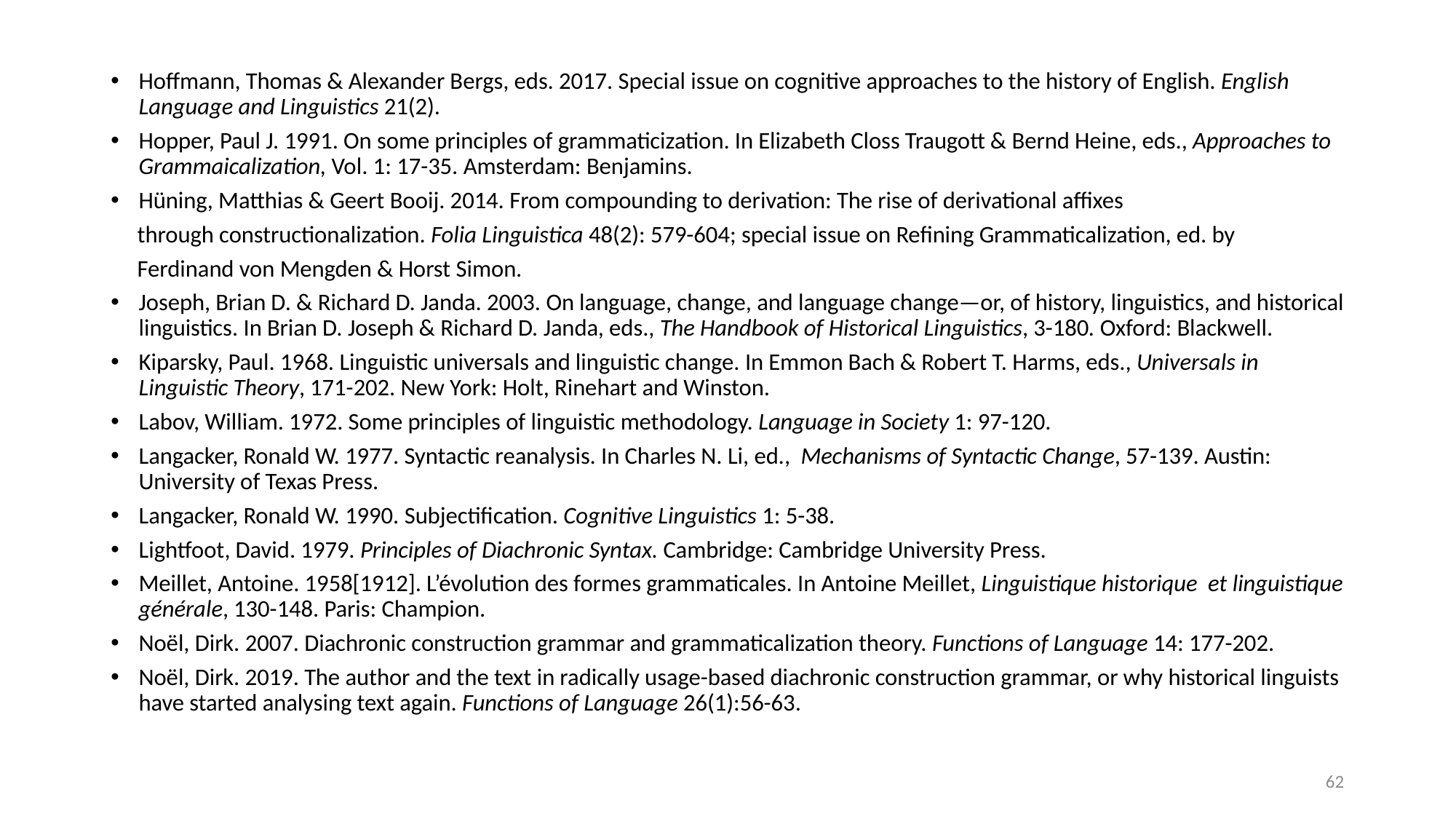

Hoffmann, Thomas & Alexander Bergs, eds. 2017. Special issue on cognitive approaches to the history of English. English Language and Linguistics 21(2).
Hopper, Paul J. 1991. On some principles of grammaticization. In Elizabeth Closs Traugott & Bernd Heine, eds., Approaches to Grammaicalization, Vol. 1: 17-35. Amsterdam: Benjamins.
Hüning, Matthias & Geert Booij. 2014. From compounding to derivation: The rise of derivational affixes
     through constructionalization. Folia Linguistica 48(2): 579-604; special issue on Refining Grammaticalization, ed. by
     Ferdinand von Mengden & Horst Simon.
Joseph, Brian D. & Richard D. Janda. 2003. On language, change, and language change—or, of history, linguistics, and historical linguistics. In Brian D. Joseph & Richard D. Janda, eds., The Handbook of Historical Linguistics, 3-180. Oxford: Blackwell.
Kiparsky, Paul. 1968. Linguistic universals and linguistic change. In Emmon Bach & Robert T. Harms, eds., Universals in Linguistic Theory, 171-202. New York: Holt, Rinehart and Winston.
Labov, William. 1972. Some principles of linguistic methodology. Language in Society 1: 97-120.
Langacker, Ronald W. 1977. Syntactic reanalysis. In Charles N. Li, ed.,  Mechanisms of Syntactic Change, 57-139. Austin: University of Texas Press.
Langacker, Ronald W. 1990. Subjectification. Cognitive Linguistics 1: 5-38.
Lightfoot, David. 1979. Principles of Diachronic Syntax. Cambridge: Cambridge University Press.
Meillet, Antoine. 1958[1912]. L’évolution des formes grammaticales. In Antoine Meillet, Linguistique historique  et linguistique générale, 130-148. Paris: Champion.
Noël, Dirk. 2007. Diachronic construction grammar and grammaticalization theory. Functions of Language 14: 177-202.
Noël, Dirk. 2019. The author and the text in radically usage-based diachronic construction grammar, or why historical linguists have started analysing text again. Functions of Language 26(1):56-63.

62